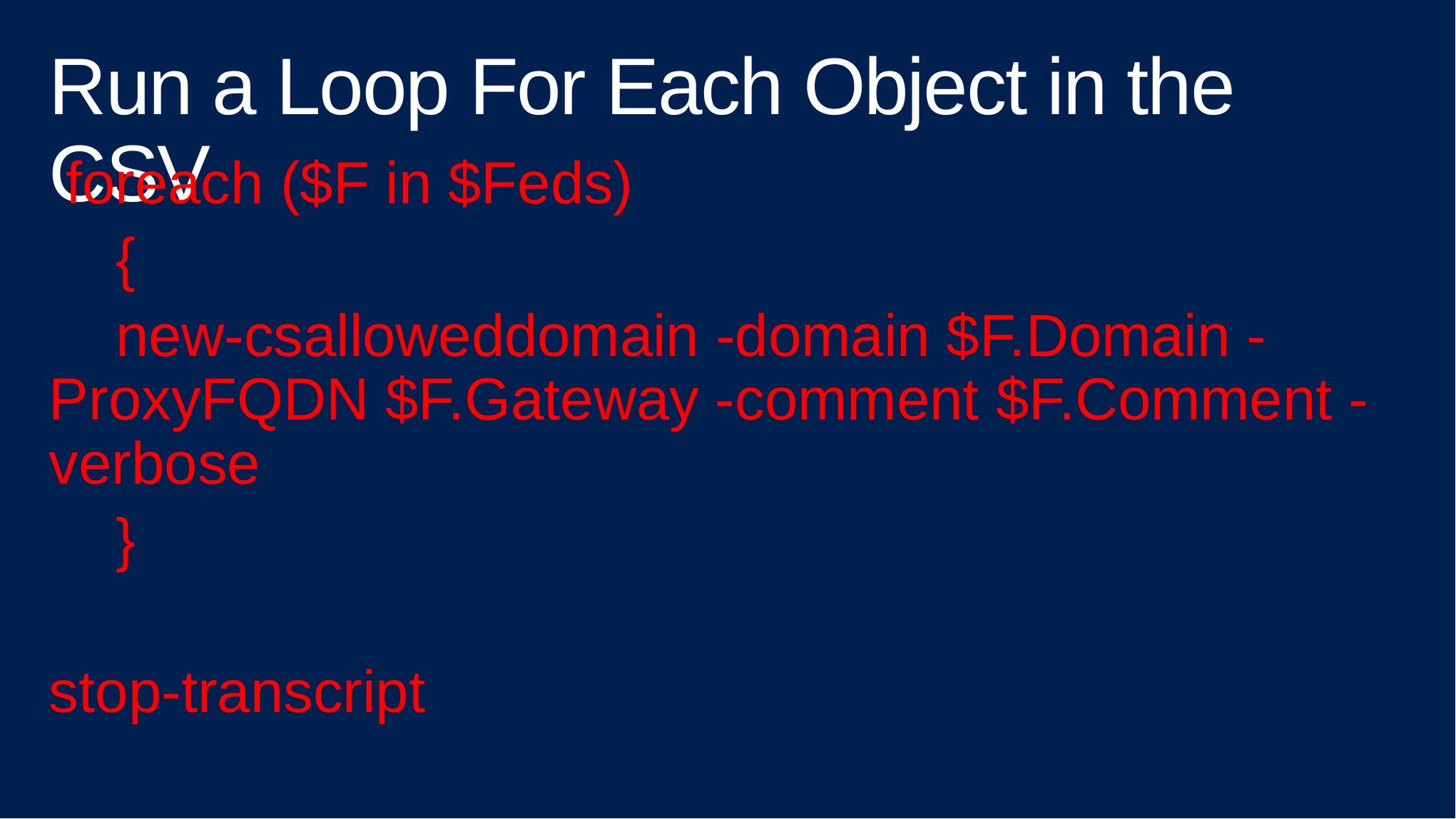

# Run a Loop For Each Object in the CSV
 foreach ($F in $Feds)
    {
    new-csalloweddomain -domain $F.Domain -ProxyFQDN $F.Gateway -comment $F.Comment -verbose
    }

stop-transcript